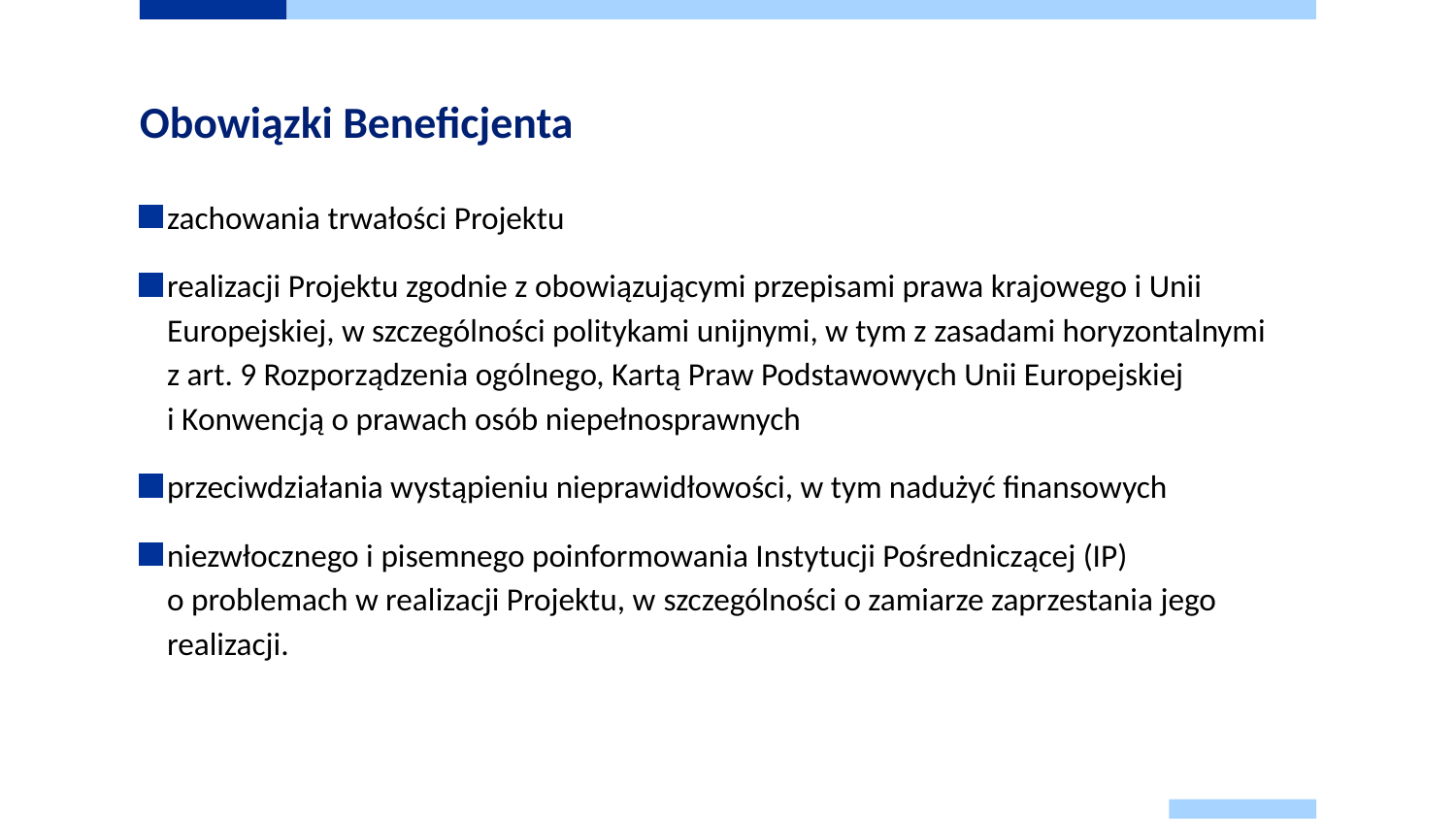

# Obowiązki Beneficjenta
zachowania trwałości Projektu
realizacji Projektu zgodnie z obowiązującymi przepisami prawa krajowego i Unii Europejskiej, w szczególności politykami unijnymi, w tym z zasadami horyzontalnymi
z art. 9 Rozporządzenia ogólnego, Kartą Praw Podstawowych Unii Europejskiej
i Konwencją o prawach osób niepełnosprawnych
przeciwdziałania wystąpieniu nieprawidłowości, w tym nadużyć finansowych
niezwłocznego i pisemnego poinformowania Instytucji Pośredniczącej (IP)
o problemach w realizacji Projektu, w szczególności o zamiarze zaprzestania jego realizacji.